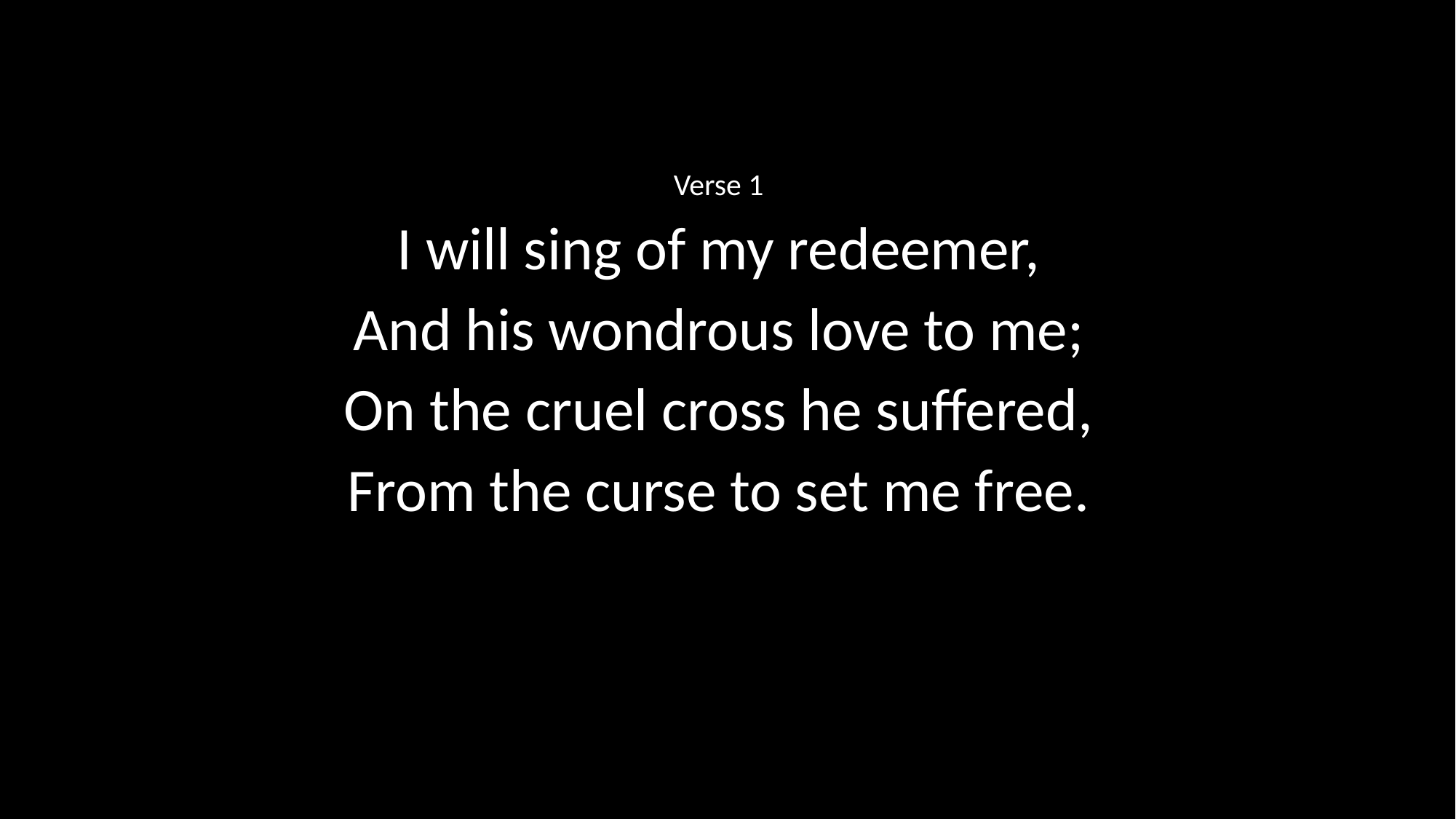

Verse 1
I will sing of my redeemer,
And his wondrous love to me;
On the cruel cross he suffered,
From the curse to set me free.